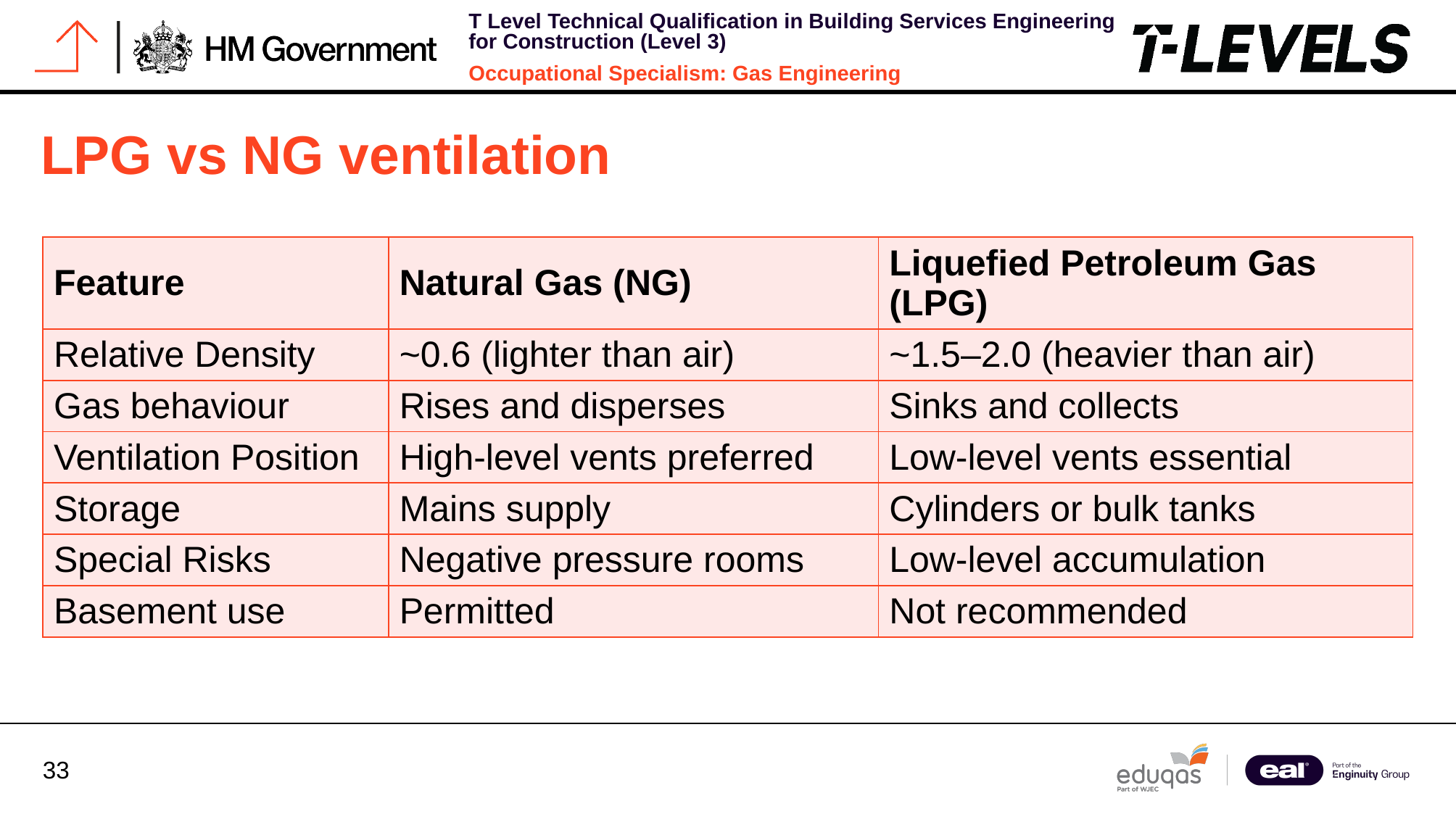

# LPG vs NG ventilation
| Feature | Natural Gas (NG) | Liquefied Petroleum Gas (LPG) |
| --- | --- | --- |
| Relative Density | ~0.6 (lighter than air) | ~1.5–2.0 (heavier than air) |
| Gas behaviour | Rises and disperses | Sinks and collects |
| Ventilation Position | High-level vents preferred | Low-level vents essential |
| Storage | Mains supply | Cylinders or bulk tanks |
| Special Risks | Negative pressure rooms | Low-level accumulation |
| Basement use | Permitted | Not recommended |